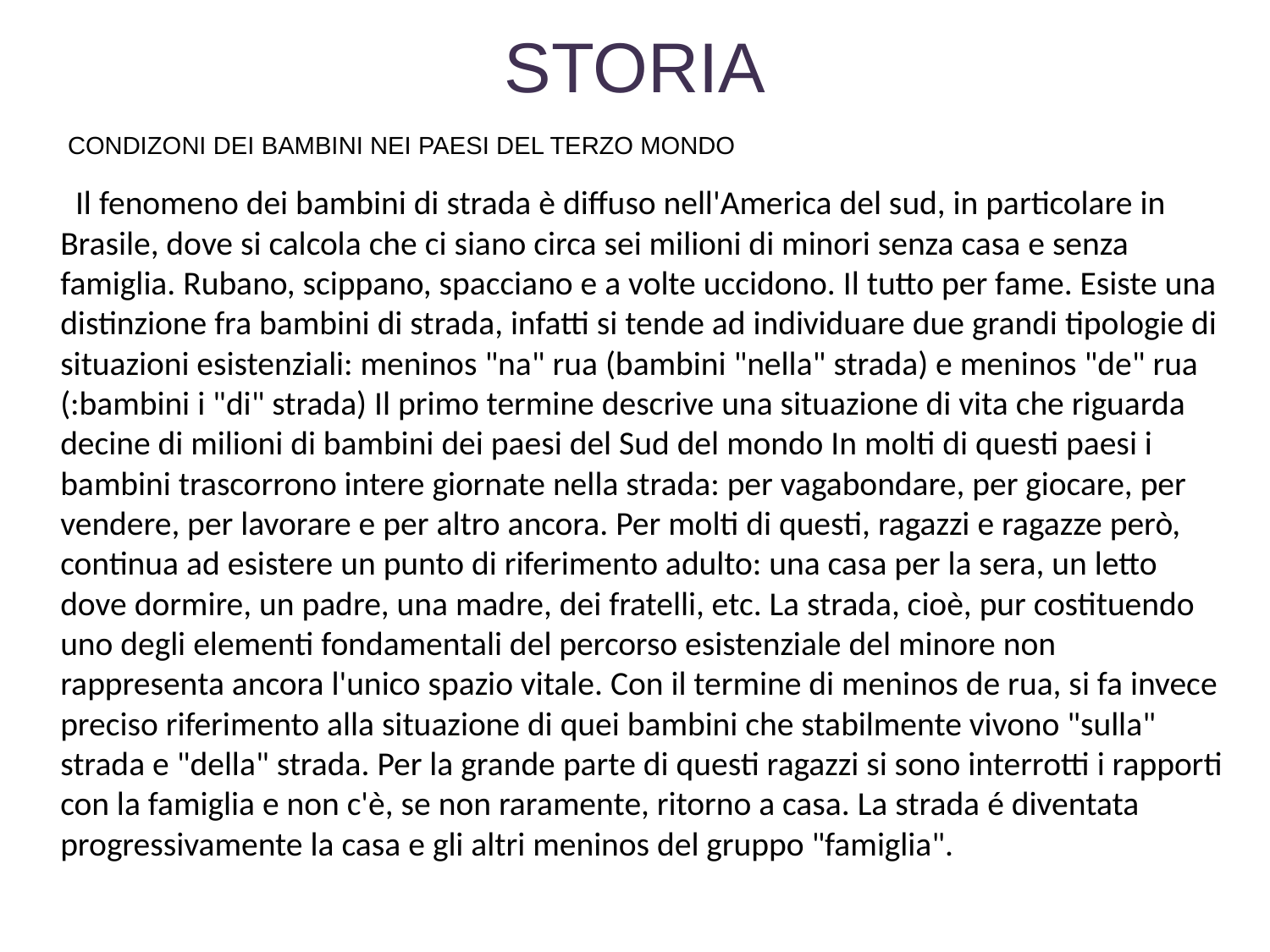

# STORIA
  CONDIZONI DEI BAMBINI NEI PAESI DEL TERZO MONDO
         Il fenomeno dei bambini di strada è diffuso nell'America del sud, in particolare in Brasile, dove si calcola che ci siano circa sei milioni di minori senza casa e senza famiglia. Rubano, scippano, spacciano e a volte uccidono. Il tutto per fame. Esiste una distinzione fra bambini di strada, infatti si tende ad individuare due grandi tipologie di situazioni esistenziali: meninos "na" rua (bambini "nella" strada) e meninos "de" rua (:bambini i "di" strada) Il primo termine descrive una situazione di vita che riguarda decine di milioni di bambini dei paesi del Sud del mondo In molti di questi paesi i bambini trascorrono intere giornate nella strada: per vagabondare, per giocare, per vendere, per lavorare e per altro ancora. Per molti di questi, ragazzi e ragazze però, continua ad esistere un punto di riferimento adulto: una casa per la sera, un letto dove dormire, un padre, una madre, dei fratelli, etc. La strada, cioè, pur costituendo uno degli elementi fondamentali del percorso esistenziale del minore non rappresenta ancora l'unico spazio vitale. Con il termine di meninos de rua, si fa invece preciso riferimento alla situazione di quei bambini che stabilmente vivono "sulla" strada e "della" strada. Per la grande parte di questi ragazzi si sono interrotti i rapporti con la famiglia e non c'è, se non raramente, ritorno a casa. La strada é diventata progressivamente la casa e gli altri meninos del gruppo "famiglia".